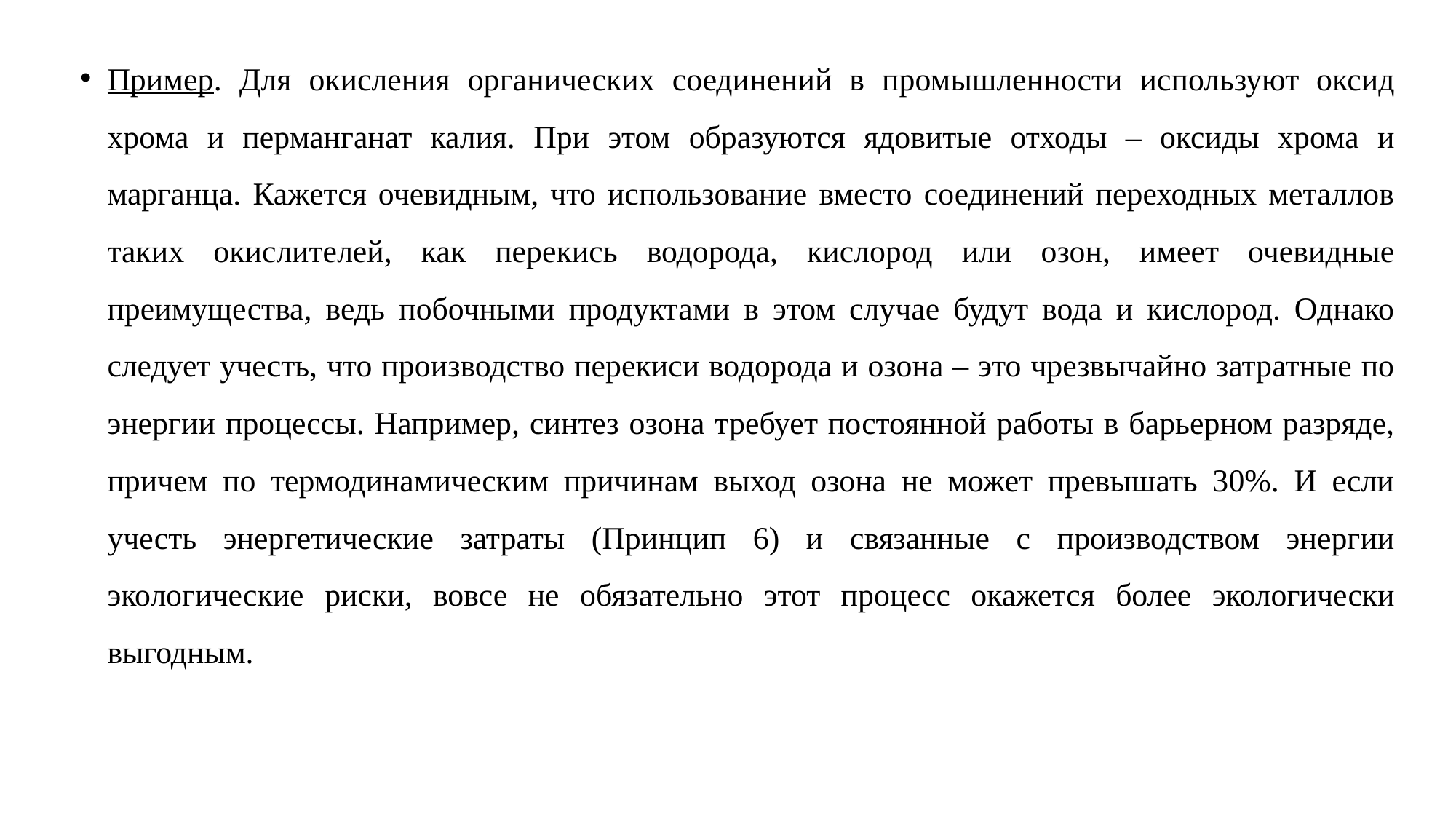

Пример. Для окисления органических соединений в промышленности используют оксид хрома и перманганат калия. При этом образуются ядовитые отходы – оксиды хрома и марганца. Кажется очевидным, что использование вместо соединений переходных металлов таких окислителей, как перекись водорода, кислород или озон, имеет очевидные преимущества, ведь побочными продуктами в этом случае будут вода и кислород. Однако следует учесть, что производство перекиси водорода и озона – это чрезвычайно затратные по энергии процессы. Например, синтез озона требует постоянной работы в барьерном разряде, причем по термодинамическим причинам выход озона не может превышать 30%. И если учесть энергетические затраты (Принцип 6) и связанные с производством энергии экологические риски, вовсе не обязательно этот процесс окажется более экологически выгодным.